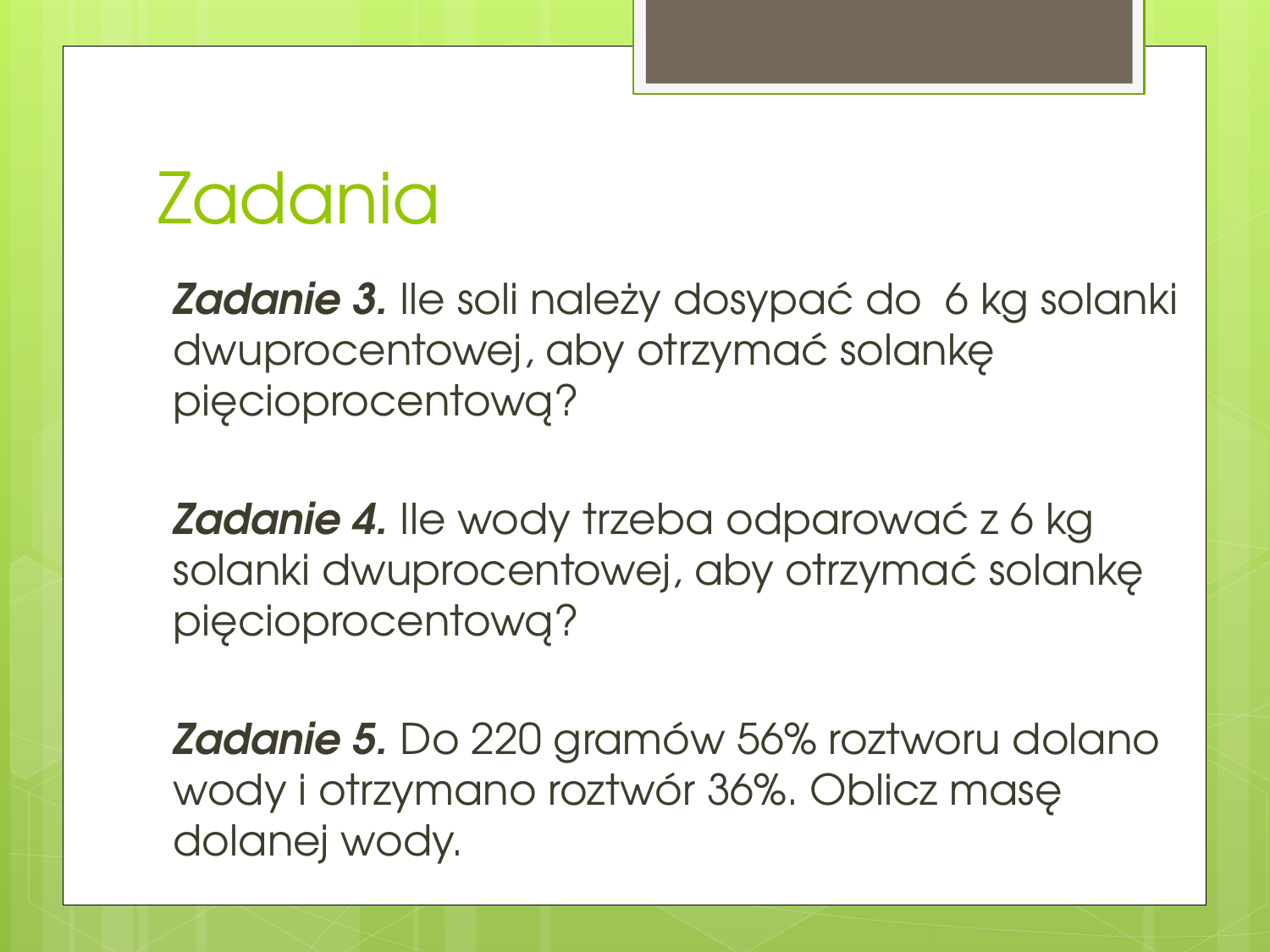

# Zadania
Zadanie 3. Ile soli należy dosypać do  6 kg solanki dwuprocentowej, aby otrzymać solankę pięcioprocentową?

Zadanie 4. Ile wody trzeba odparować z 6 kg solanki dwuprocentowej, aby otrzymać solankę pięcioprocentową?

Zadanie 5. Do 220 gramów 56% roztworu dolano wody i otrzymano roztwór 36%. Oblicz masę dolanej wody.